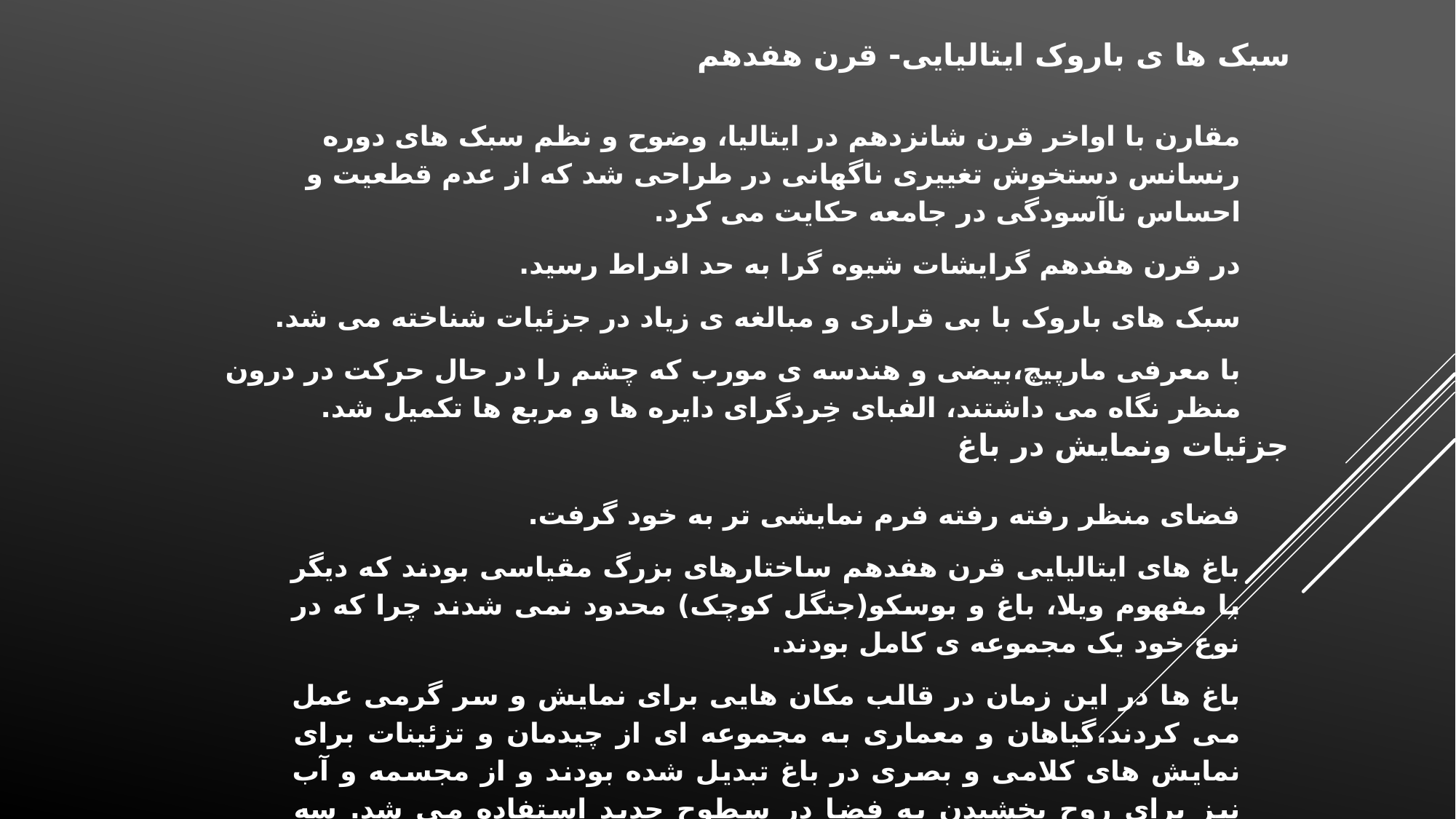

سبک ها ی باروک ایتالیایی- قرن هفدهم
مقارن با اواخر قرن شانزدهم در ایتالیا، وضوح و نظم سبک های دوره رنسانس دستخوش تغییری ناگهانی در طراحی شد که از عدم قطعیت و احساس ناآسودگی در جامعه حکایت می کرد.
در قرن هفدهم گرایشات شیوه گرا به حد افراط رسید.
سبک های باروک با بی قراری و مبالغه ی زیاد در جزئیات شناخته می شد.
با معرفی مارپیچ،بیضی و هندسه ی مورب که چشم را در حال حرکت در درون منظر نگاه می داشتند، الفبای خِردگرای دایره ها و مربع ها تکمیل شد.
جزئیات ونمایش در باغ
فضای منظر رفته رفته فرم نمایشی تر به خود گرفت.
باغ های ایتالیایی قرن هفدهم ساختارهای بزرگ مقیاسی بودند که دیگر با مفهوم ویلا، باغ و بوسکو(جنگل کوچک) محدود نمی شدند چرا که در نوع خود یک مجموعه ی کامل بودند.
باغ ها در این زمان در قالب مکان هایی برای نمایش و سر گرمی عمل می کردند.گیاهان و معماری به مجموعه ای از چیدمان و تزئینات برای نمایش های کلامی و بصری در باغ تبدیل شده بودند و از مجسمه و آب نیز برای روح بخشیدن به فضا در سطوح جدید استفاده می شد. سه باغی که در ادامه توصیف می شوند نمونه های بارز سبک باروک ایتالیا هستند.